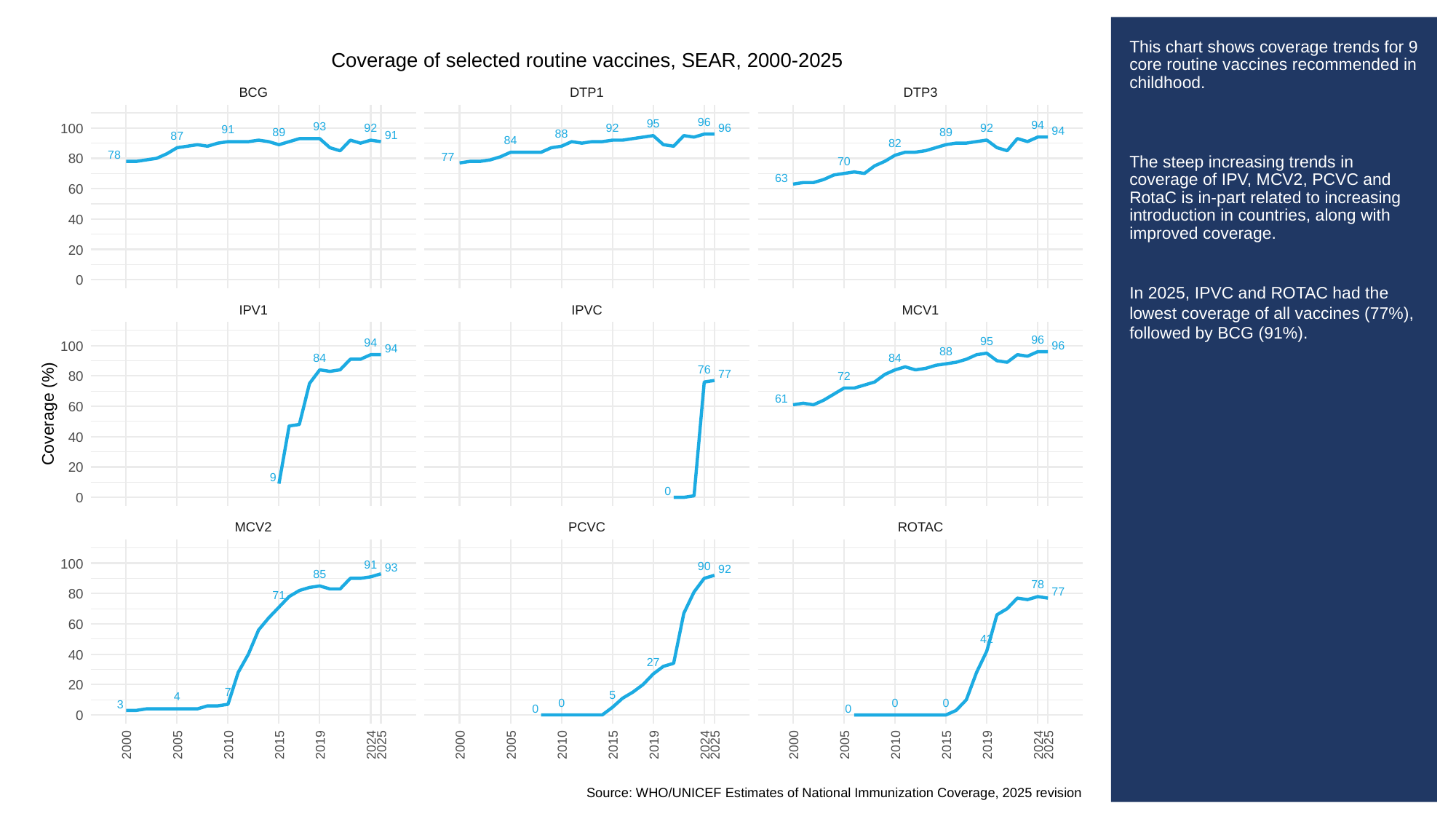

# This chart shows coverage trends for 9 core routine vaccines recommended in childhood.

The steep increasing trends in coverage of IPV, MCV2, PCVC and RotaC is in-part related to increasing introduction in countries, along with improved coverage.

In 2025, IPVC and ROTAC had the lowest coverage of all vaccines (77%), followed by BCG (91%).

Coverage of selected routine vaccines, SEAR, 2000-2025
BCG
DTP1
DTP3

96
95
94
93
100
96
92
92
92
91
94

89
89
88
91
87

84

82

78
77
80
70

63

60

40

20

0

IPV1
IPVC
MCV1

96
95
94
100
96
94

88

84
84

76
77
80
72

61
60

Coverage (%)

40

20

9

0
0

MCV2
PCVC
ROTAC

100
91
90
93

92
85

78
77
80
71

60

42

40

27

20

7
5
4
0
0
0
3

0
0
0

2000
2005
2010
2015
2019
2024
2025
2000
2005
2010
2015
2019
2024
2025
2000
2005
2010
2015
2019
2024
2025
Source: WHO/UNICEF Estimates of National Immunization Coverage, 2025 revision